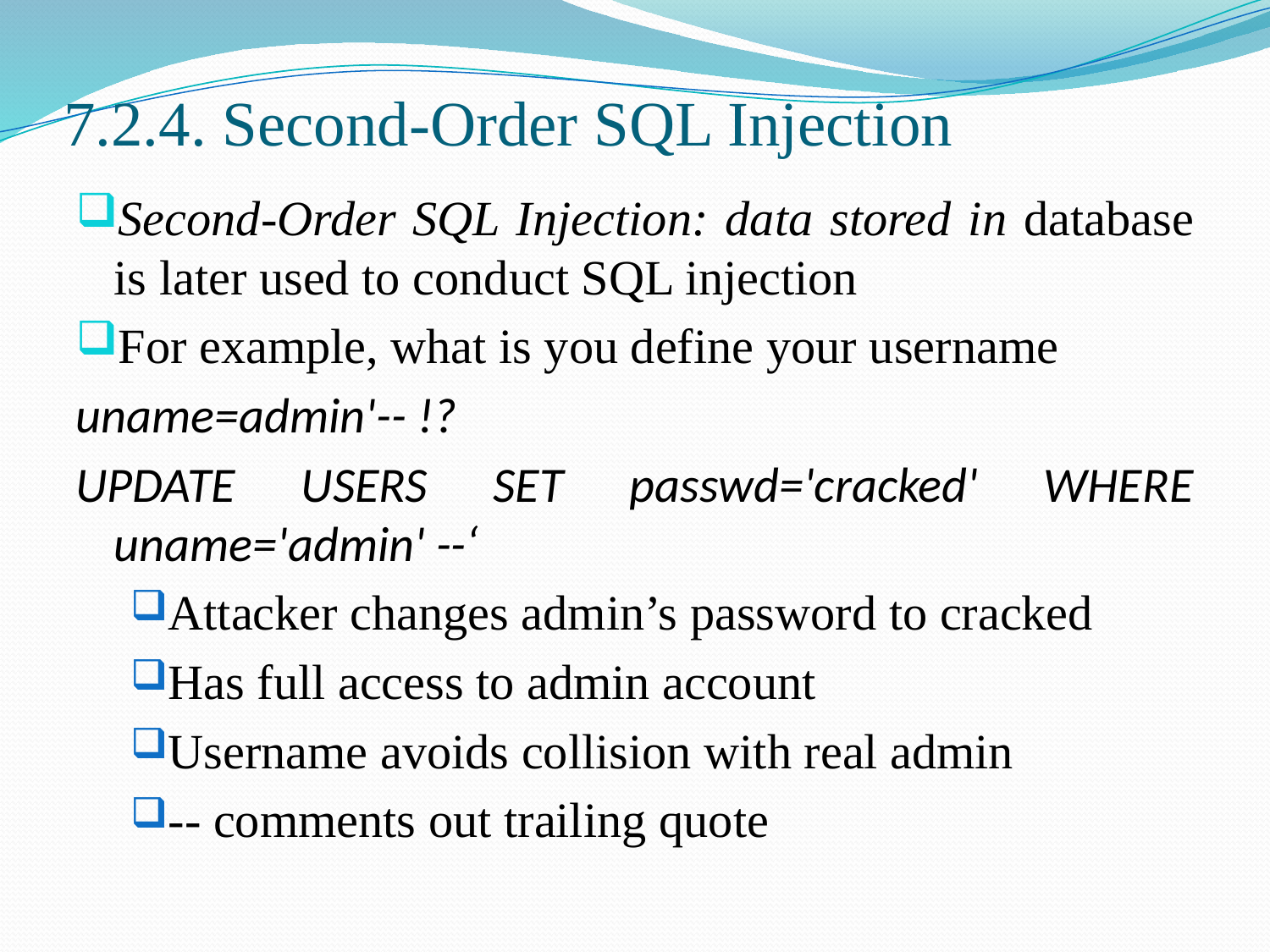

# 7.2.4. Second-Order SQL Injection
Second-Order SQL Injection: data stored in database is later used to conduct SQL injection
For example, what is you define your username
uname=admin'-- !?
UPDATE USERS SET passwd='cracked' WHERE uname='admin' --‘
Attacker changes admin’s password to cracked
Has full access to admin account
Username avoids collision with real admin
-- comments out trailing quote